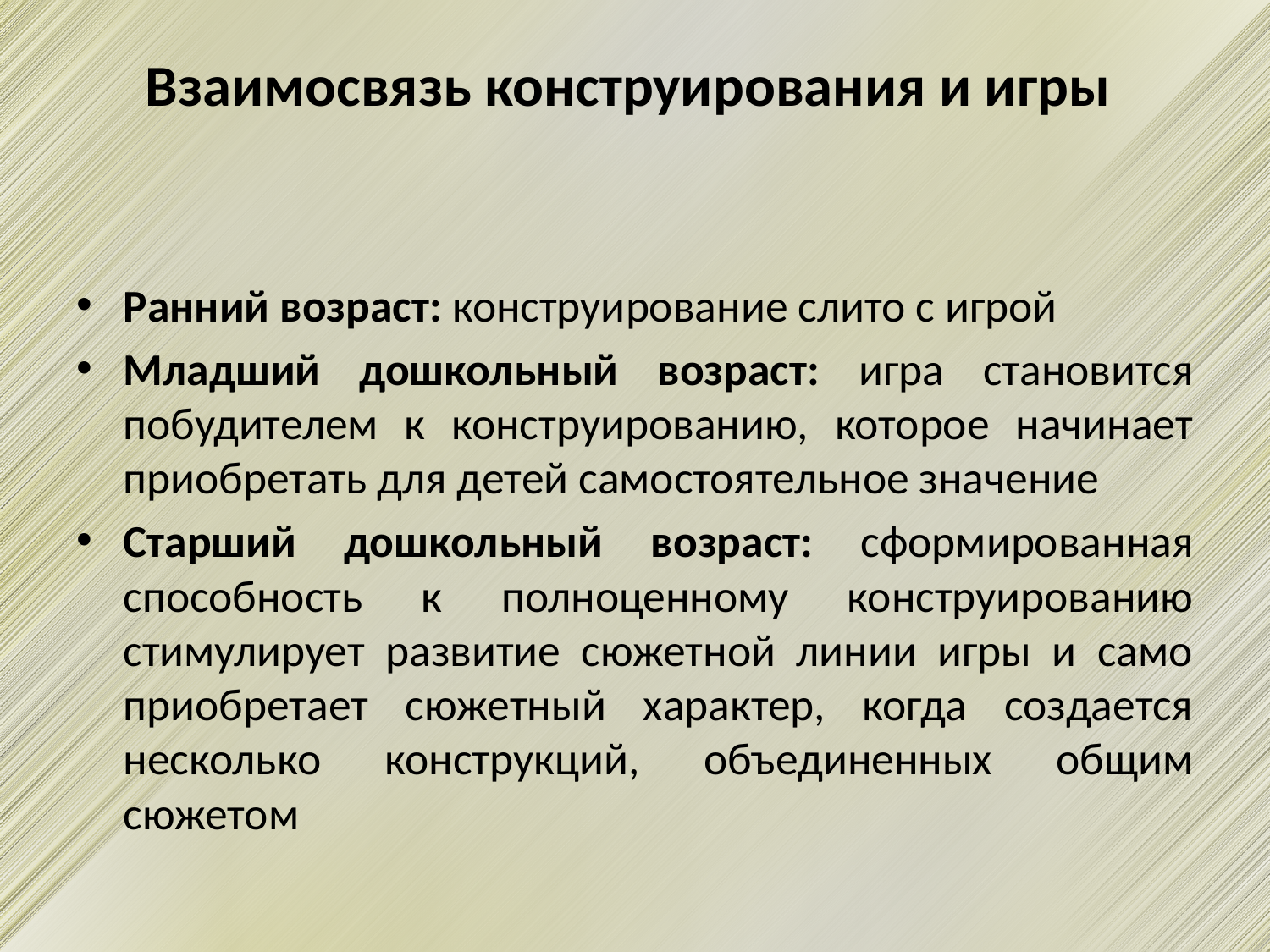

# Взаимосвязь конструирования и игры

Ранний возраст: конструирование слито с игрой
Младший дошкольный возраст: игра становится побудителем к конструированию, которое начинает приобретать для детей самостоятельное значение
Старший дошкольный возраст: сформированная способность к полноценному конструированию стимулирует развитие сюжетной линии игры и само приобретает сюжетный характер, когда создается несколько конструкций, объединенных общим сюжетом